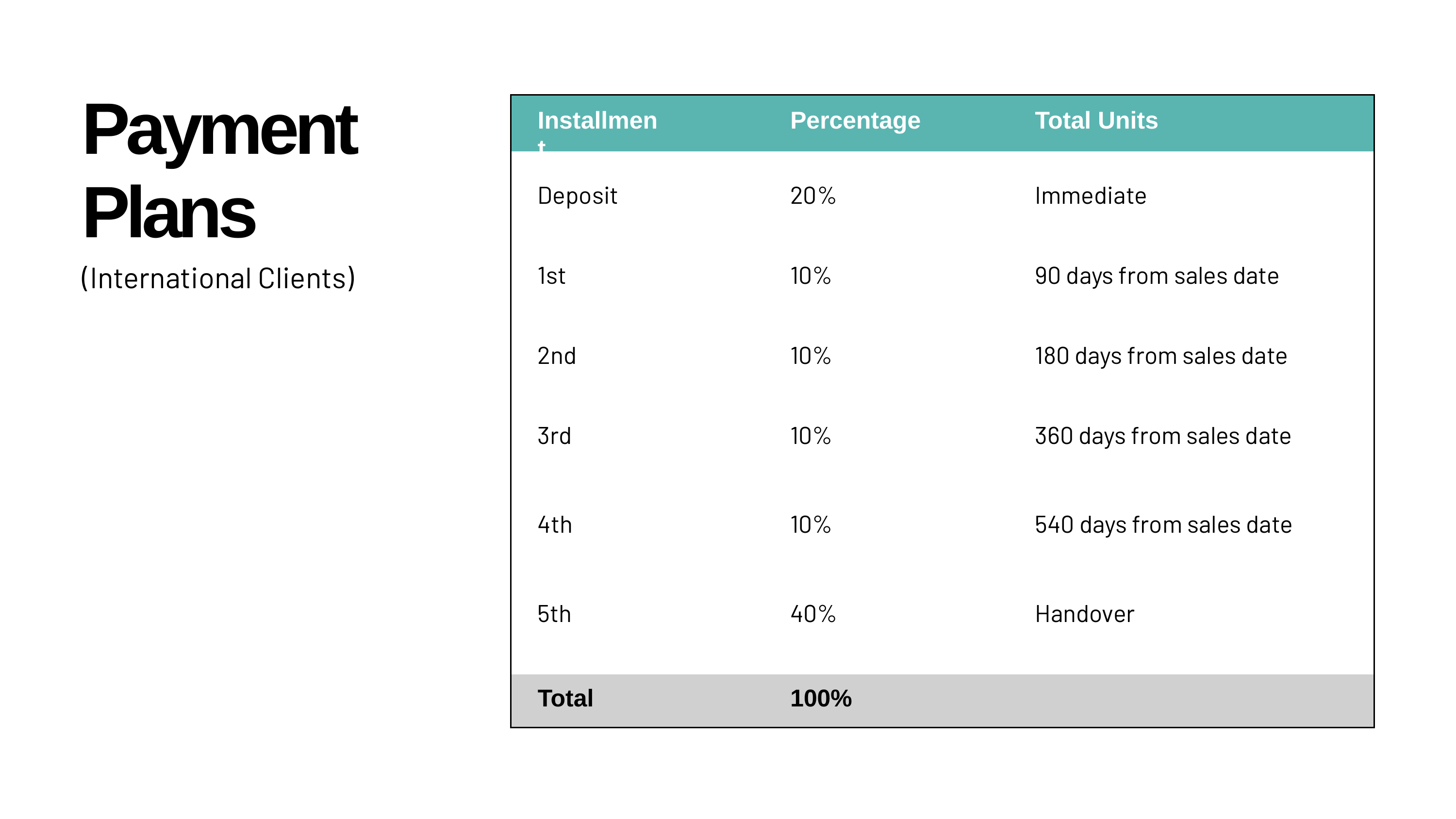

Payment Plans

Installment
Percentage
Total Units
Deposit
20%
Immediate
1st
10%
90 days from sales date
(International Clients)
2nd
10%
180 days from sales date
3rd
10%
360 days from sales date
4th
10%
540 days from sales date
5th
40%
Handover

Total
100%